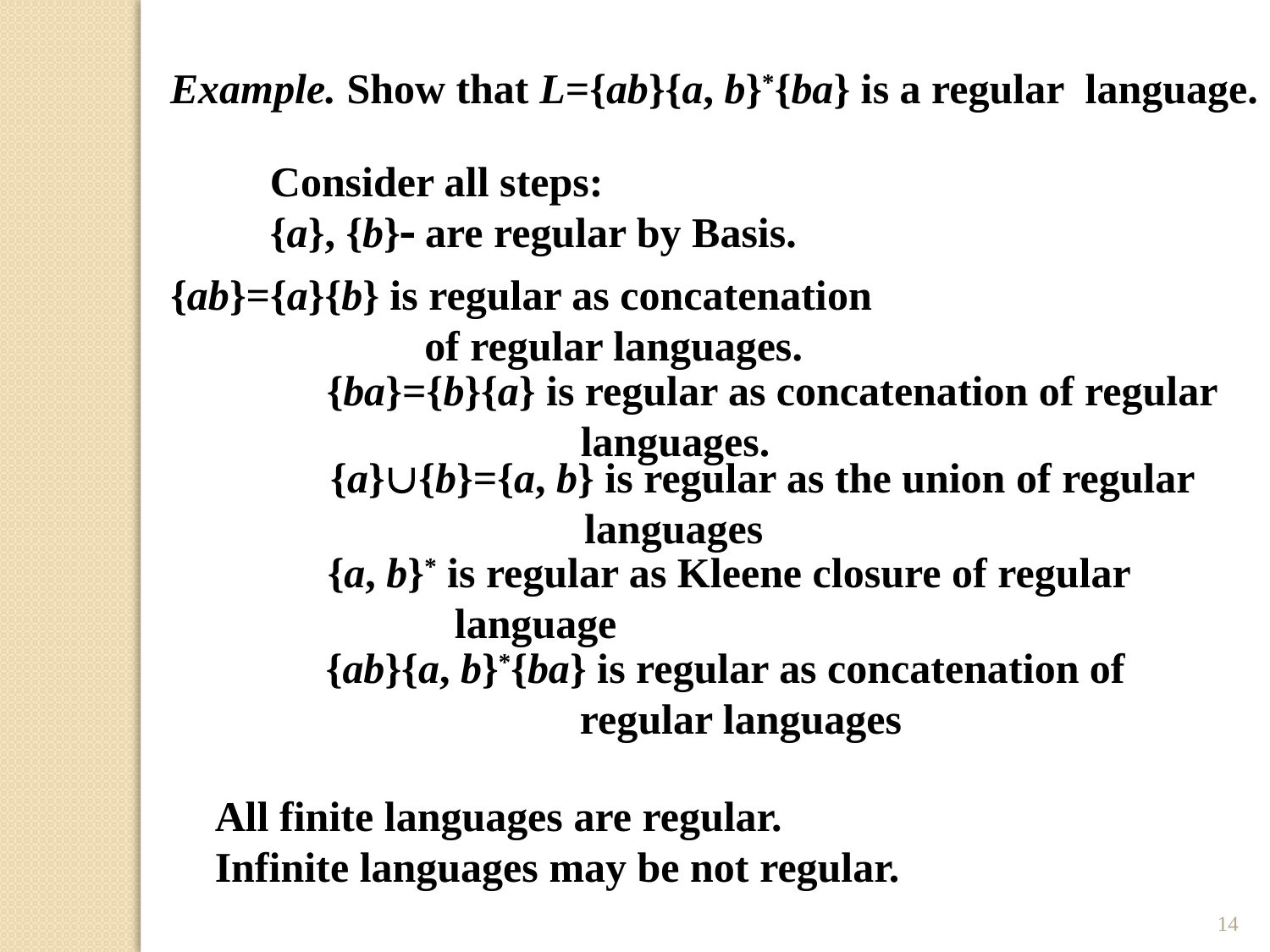

Example. Show that L={ab}{a, b}*{ba} is a regular  language.
Consider all steps:
{a}, {b}− are regular by Basis.
{ab}={a}{b} is regular as concatenation
		of regular languages.
{ba}={b}{a} is regular as concatenation of regular
		languages.
{a}∪{b}={a, b} is regular as the union of regular
		languages
{a, b}* is regular as Kleene closure of regular
	language
{ab}{a, b}*{ba} is regular as concatenation of
		regular languages
All finite languages are regular.
Infinite languages may be not regular.
14